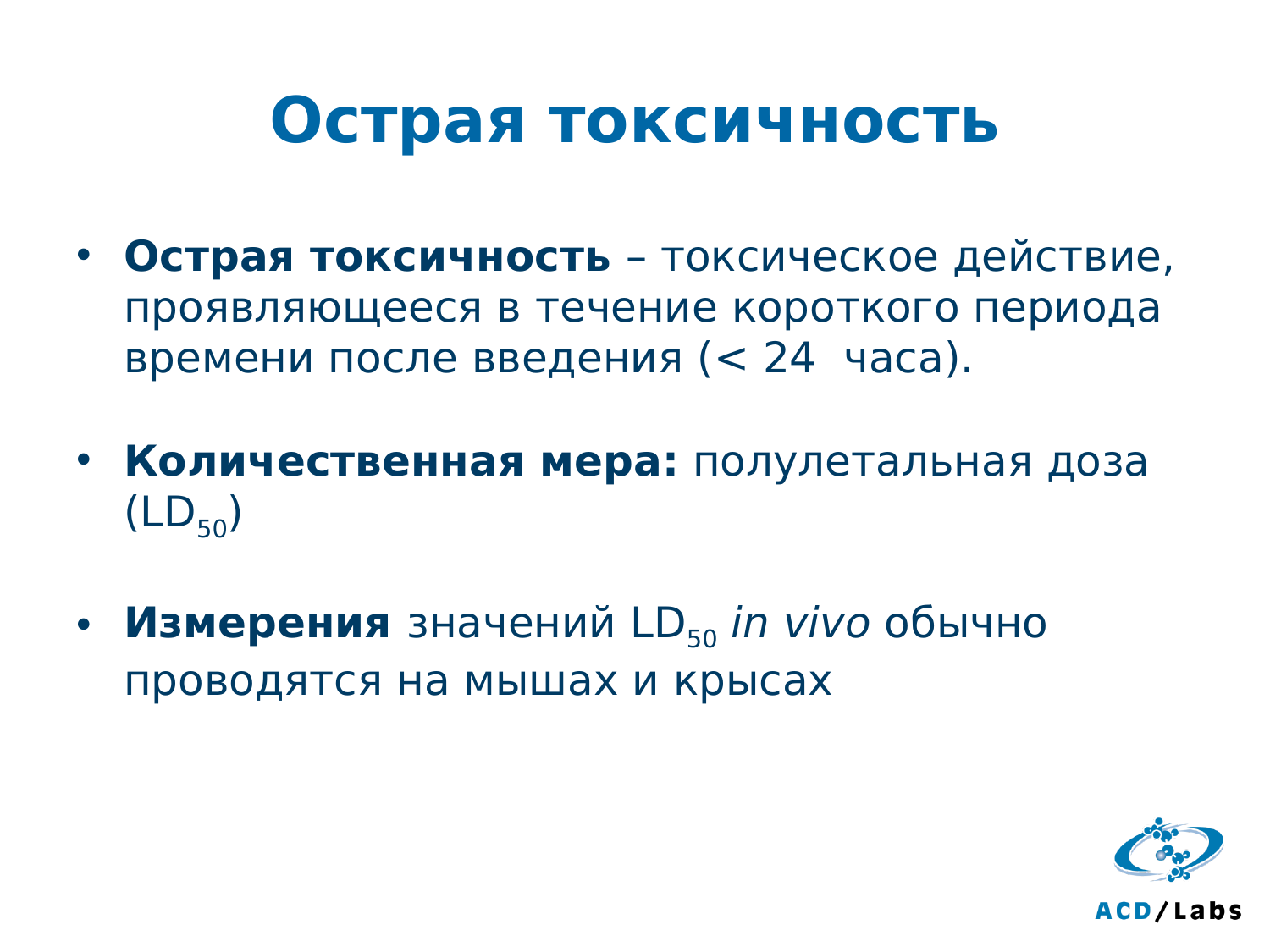

# Острая токсичность
Острая токсичность – токсическое действие, проявляющееся в течение короткого периода времени после введения (< 24  часа).
Количественная мера: полулетальная доза (LD50)
Измерения значений LD50 in vivo обычно проводятся на мышах и крысах